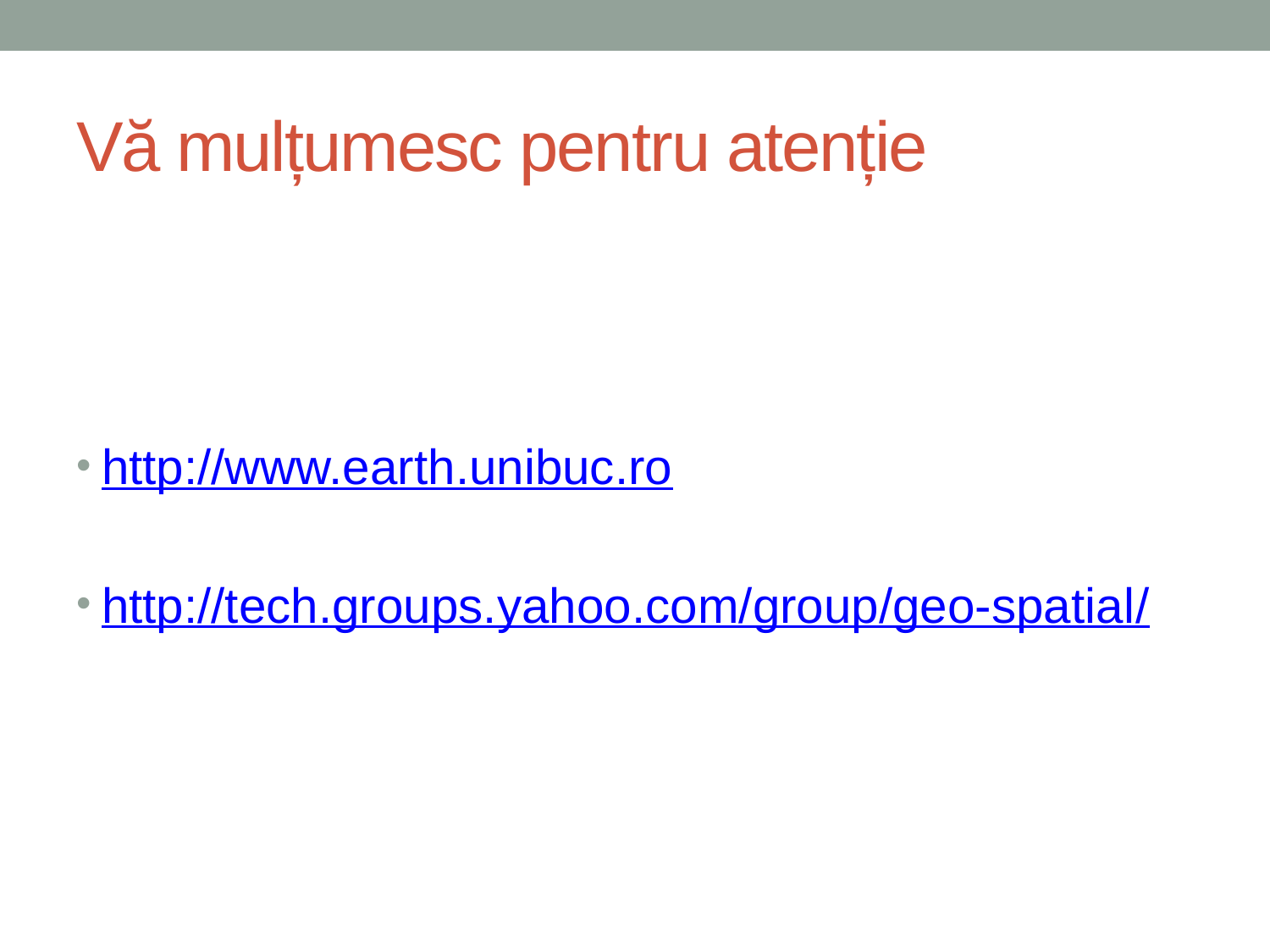

# Vă mulțumesc pentru atenție

http://www.earth.unibuc.ro

http://tech.groups.yahoo.com/group/geo-spatial/